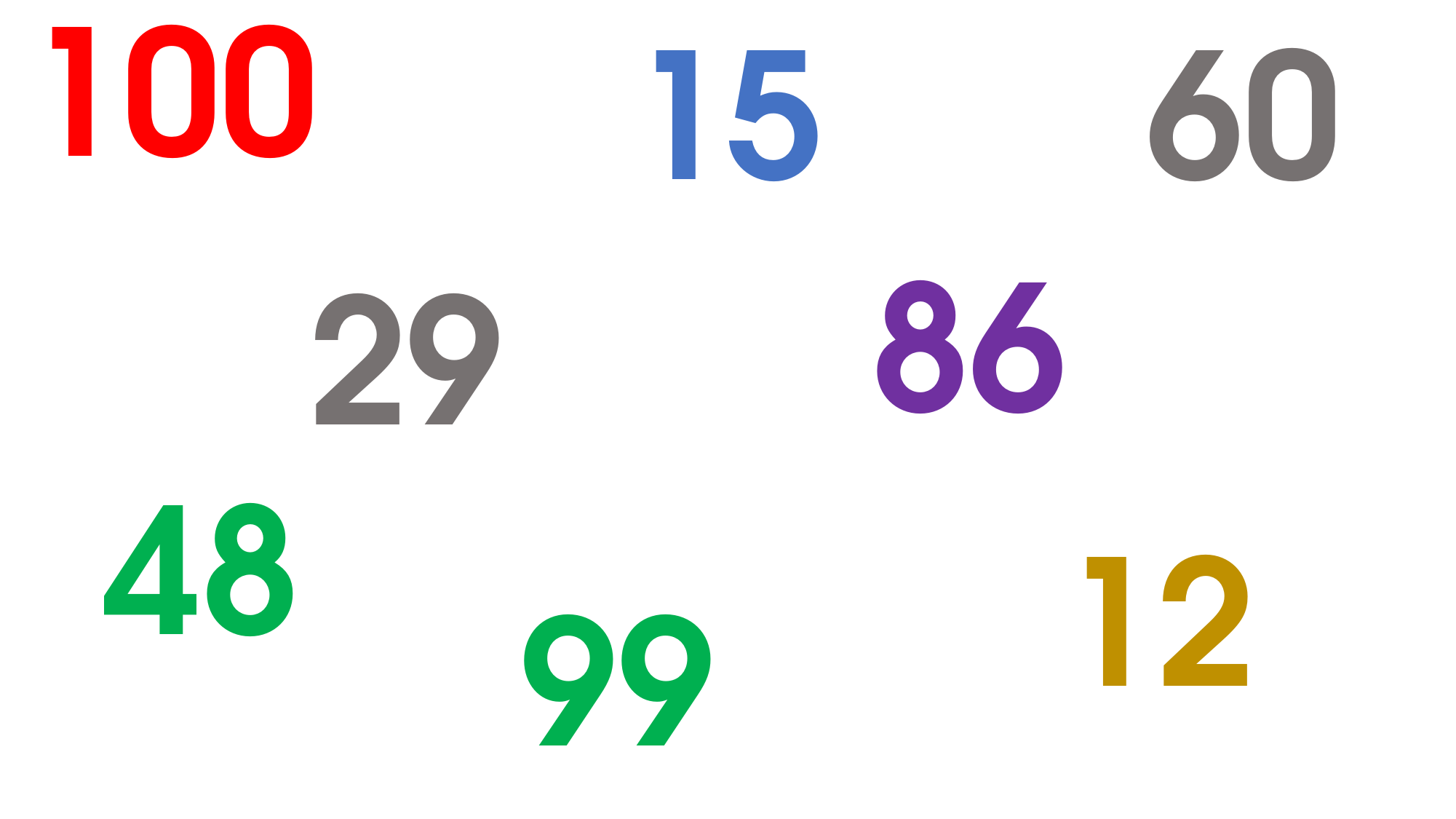

60
100
15
 86
29
48
12
99